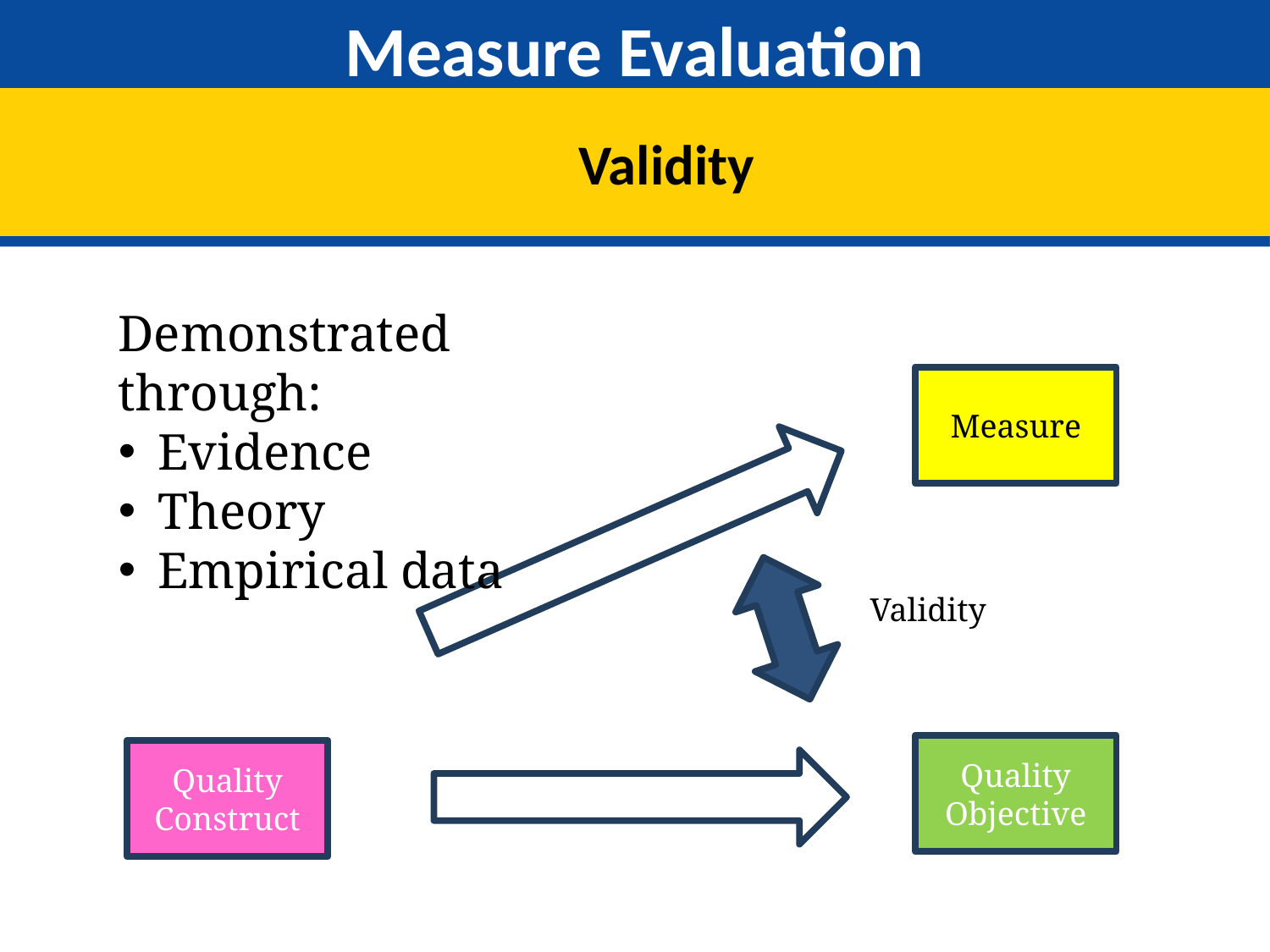

# Measure Evaluation
Validity
Demonstrated through:
Evidence
Theory
Empirical data
Measure

Validity
Quality
Objective
Quality
Construct